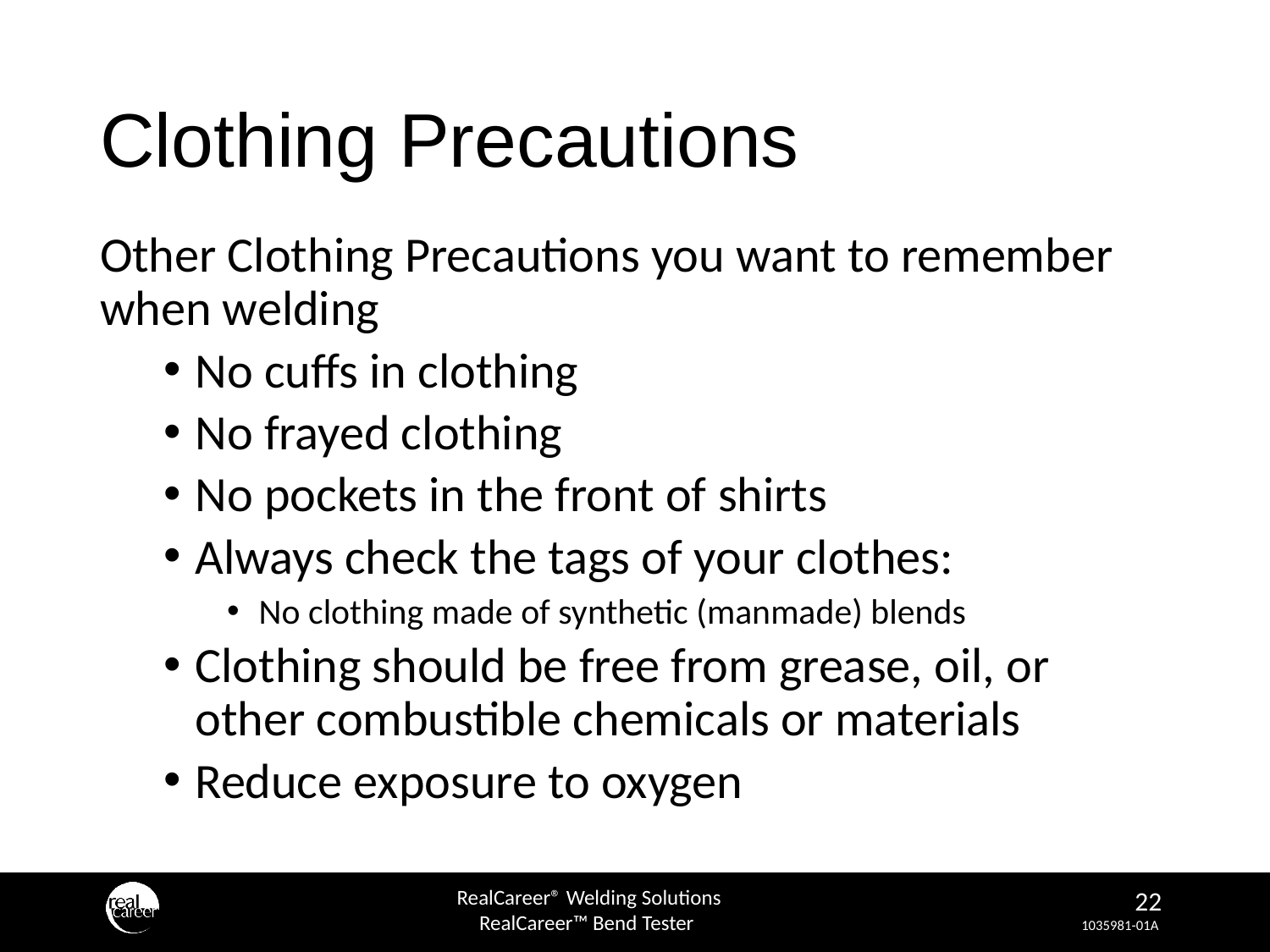

# Clothing Precautions
Other Clothing Precautions you want to remember when welding
No cuffs in clothing
No frayed clothing
No pockets in the front of shirts
Always check the tags of your clothes:
No clothing made of synthetic (manmade) blends
Clothing should be free from grease, oil, or other combustible chemicals or materials
Reduce exposure to oxygen
22